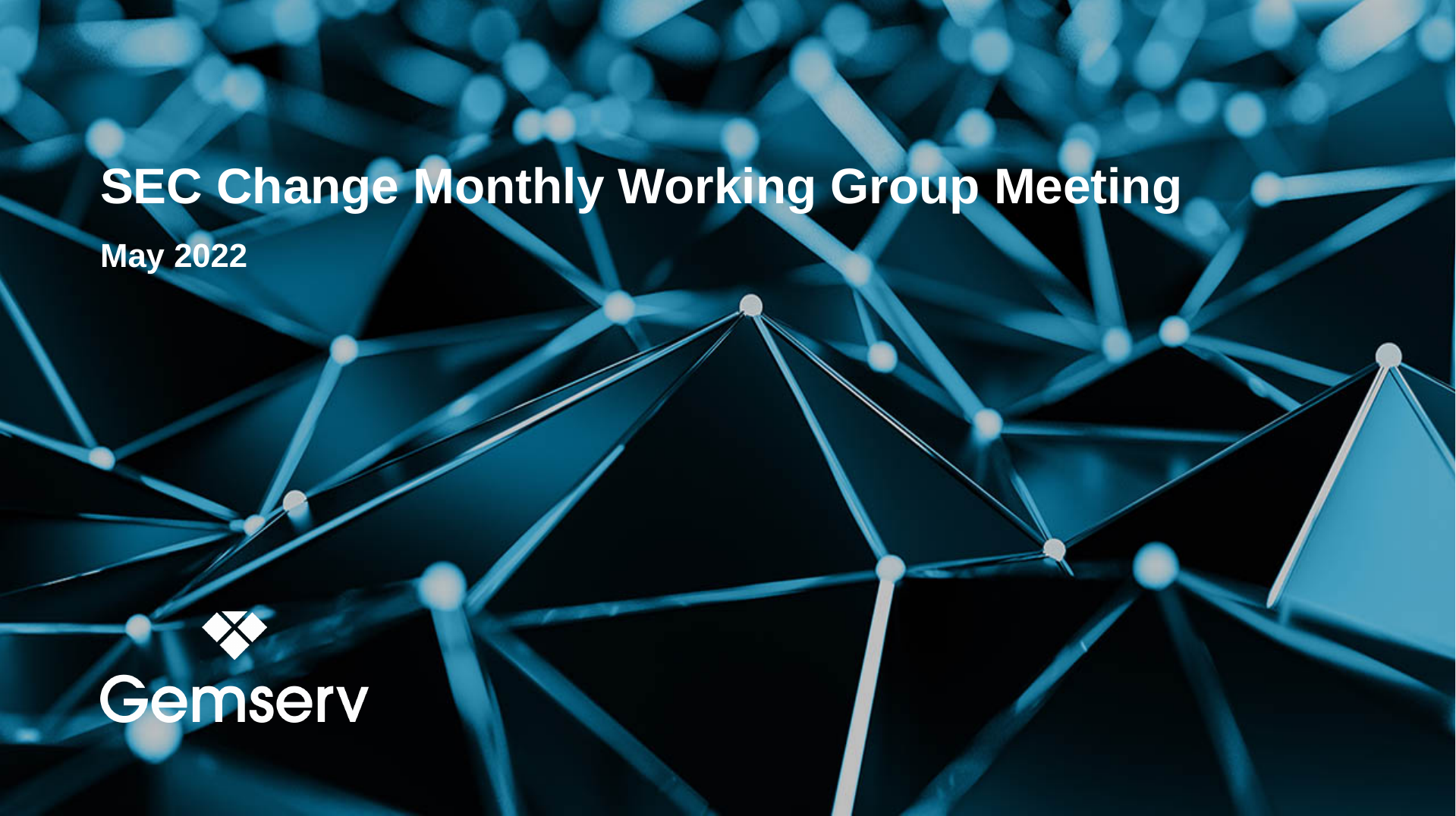

SEC Change Monthly Working Group Meeting
May 2022